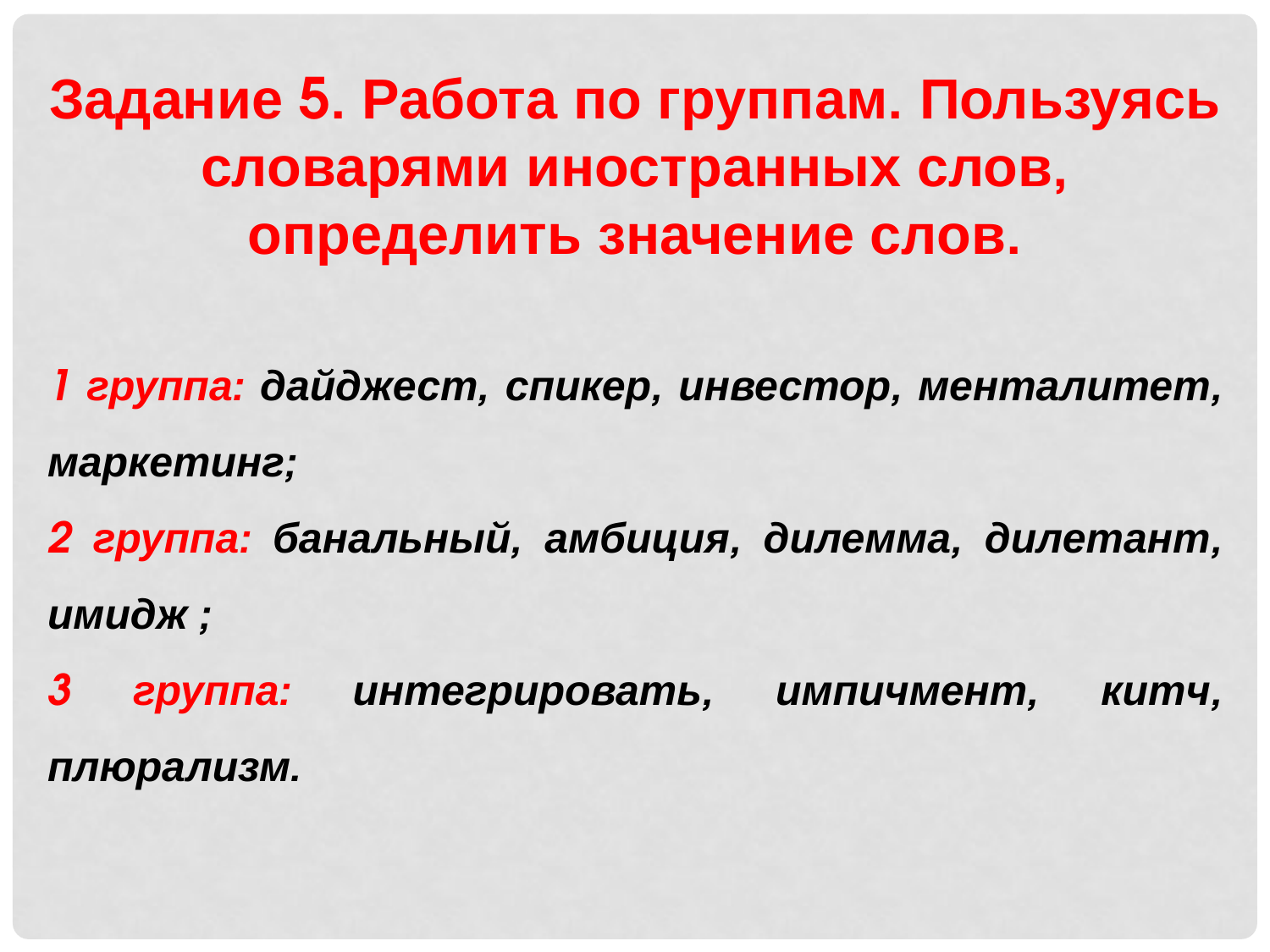

Задание 5. Работа по группам. Пользуясь словарями иностранных слов, определить значение слов.

1 группа: дайджест, спикер, инвестор, менталитет, маркетинг;
2 группа: банальный, амбиция, дилемма, дилетант, имидж ;
3 группа: интегрировать, импичмент, китч, плюрализм.